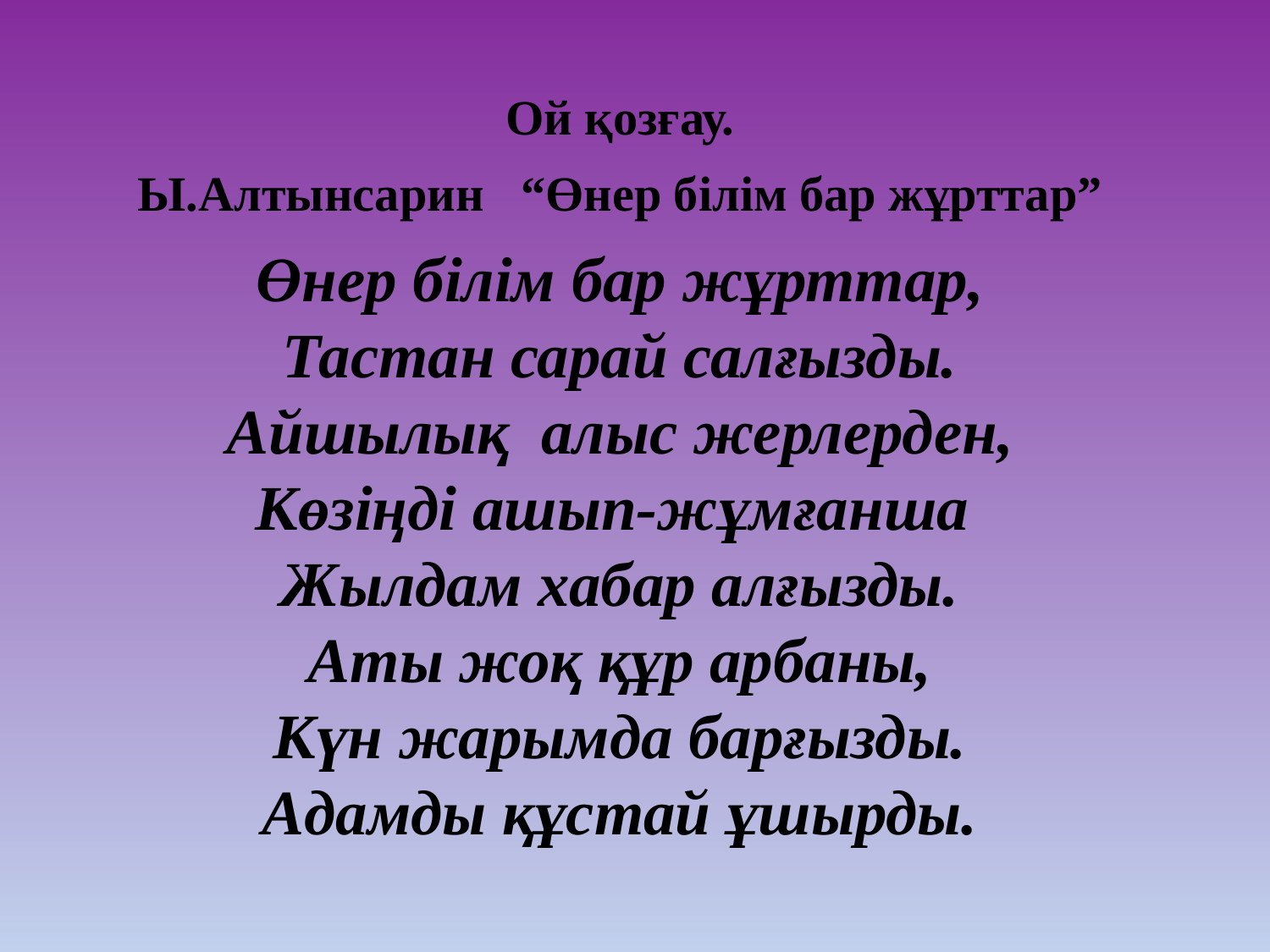

Ой қозғау.

Ы.Алтынсарин   “Өнер білім бар жұрттар”

Өнер білім бар жұрттар,
Тастан сарай салғызды.
Айшылық  алыс жерлерден,
Көзіңді ашып-жұмғанша
Жылдам хабар алғызды.
Аты жоқ құр арбаны,
Күн жарымда барғызды.
Адамды құстай ұшырды.